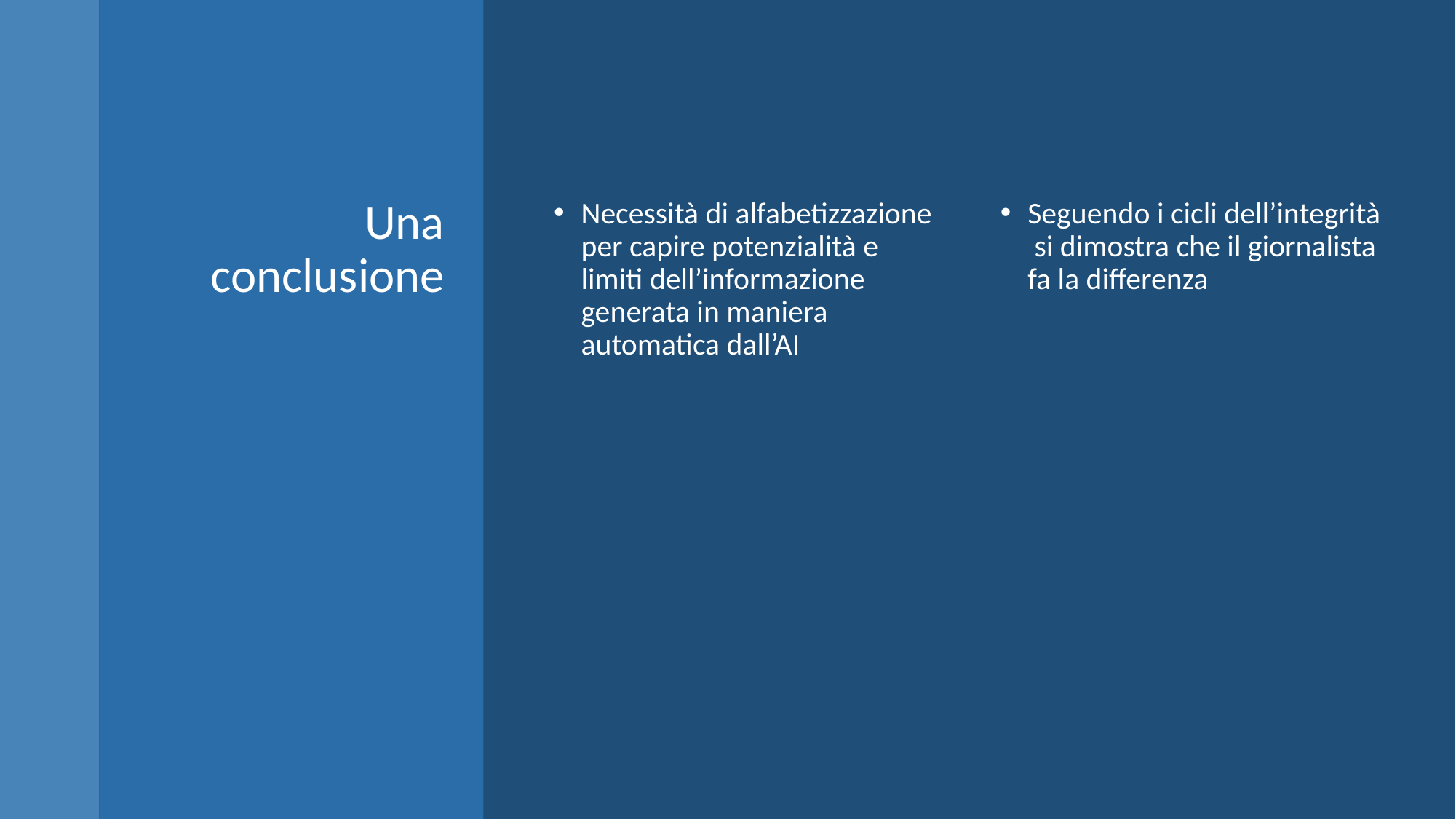

# Una conclusione
Necessità di alfabetizzazione per capire potenzialità e limiti dell’informazione generata in maniera automatica dall’AI

Seguendo i cicli dell’integrità  si dimostra che il giornalista fa la differenza